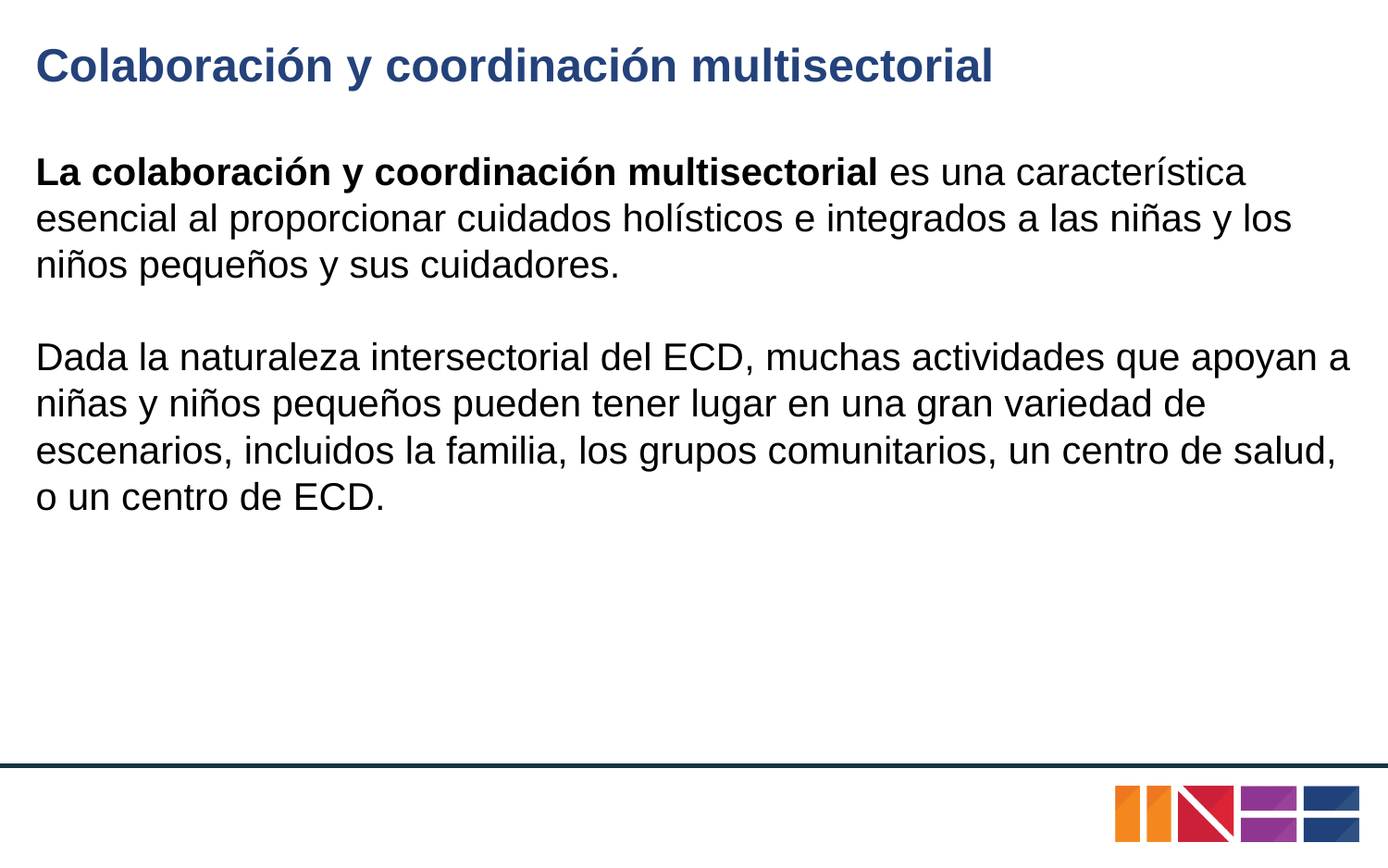

# Colaboración y coordinación multisectorial

La colaboración y coordinación multisectorial es una característica esencial al proporcionar cuidados holísticos e integrados a las niñas y los niños pequeños y sus cuidadores.

Dada la naturaleza intersectorial del ECD, muchas actividades que apoyan a niñas y niños pequeños pueden tener lugar en una gran variedad de escenarios, incluidos la familia, los grupos comunitarios, un centro de salud, o un centro de ECD.